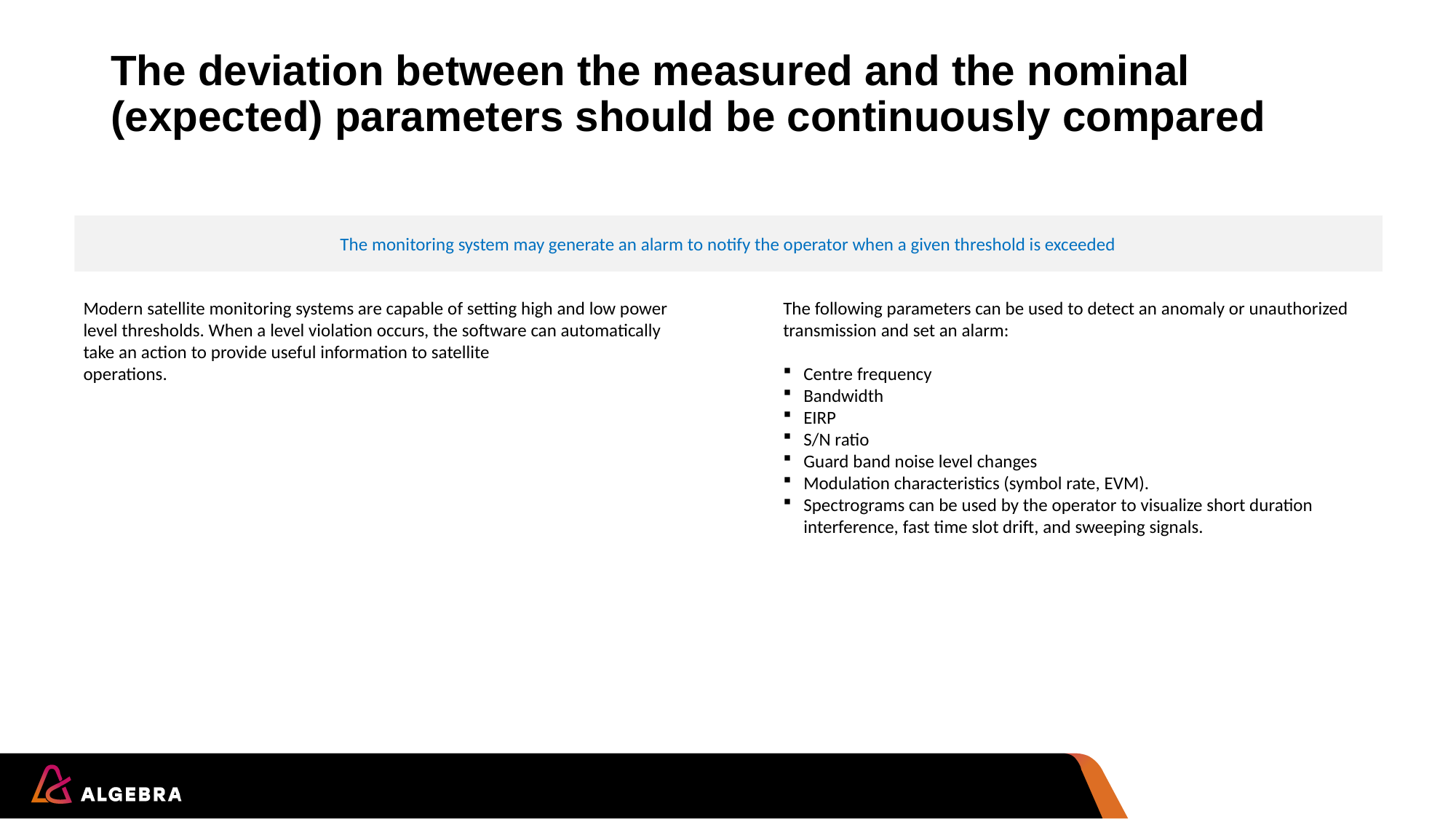

# The deviation between the measured and the nominal (expected) parameters should be continuously compared
The monitoring system may generate an alarm to notify the operator when a given threshold is exceeded
Modern satellite monitoring systems are capable of setting high and low power level thresholds. When a level violation occurs, the software can automatically take an action to provide useful information to satellite
operations.
The following parameters can be used to detect an anomaly or unauthorized transmission and set an alarm:

Centre frequency
Bandwidth
EIRP
S/N ratio
Guard band noise level changes
Modulation characteristics (symbol rate, EVM).
Spectrograms can be used by the operator to visualize short duration interference, fast time slot drift, and sweeping signals.